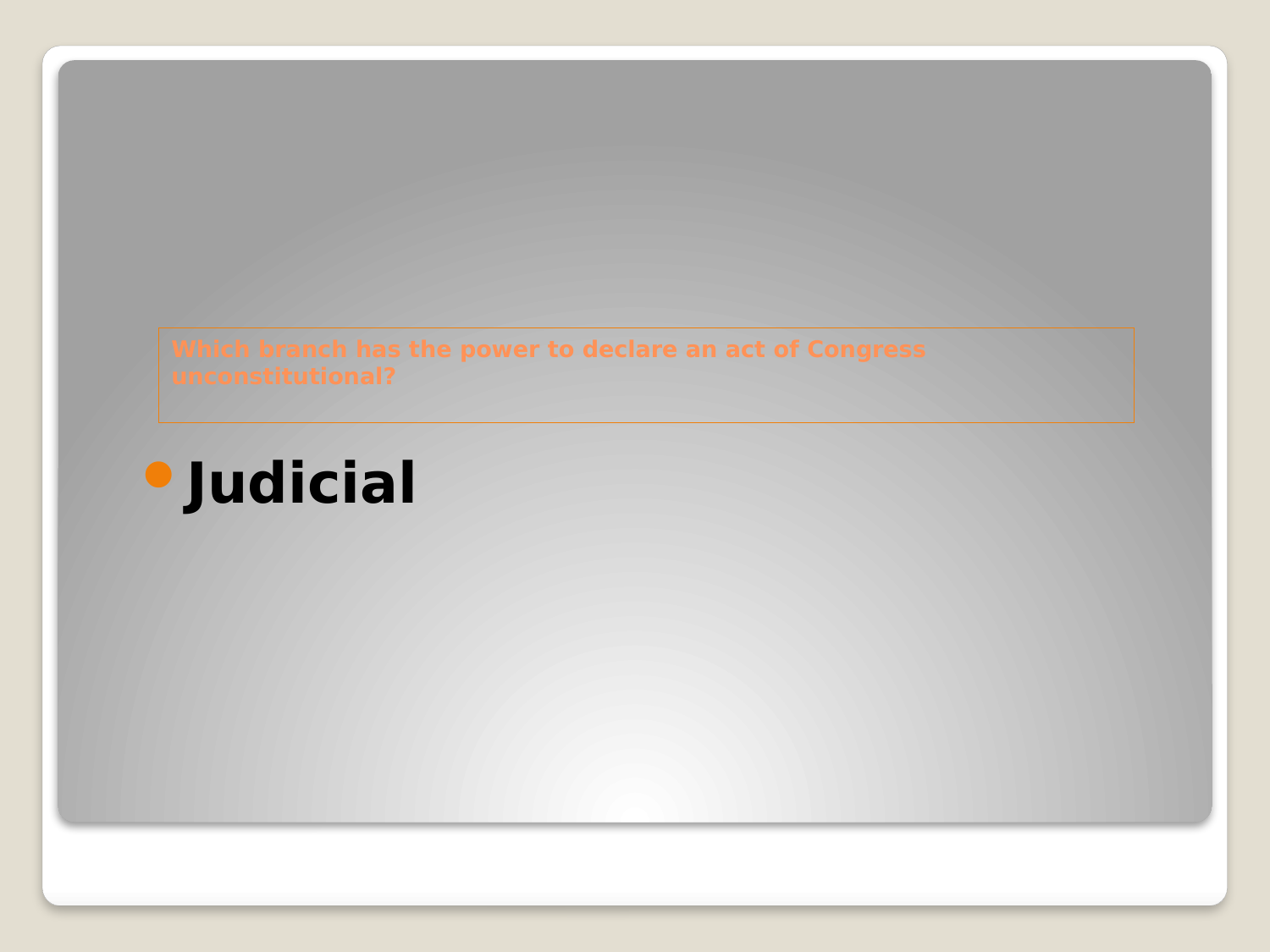

# Which branch has the power to declare an act of Congress unconstitutional?
Judicial